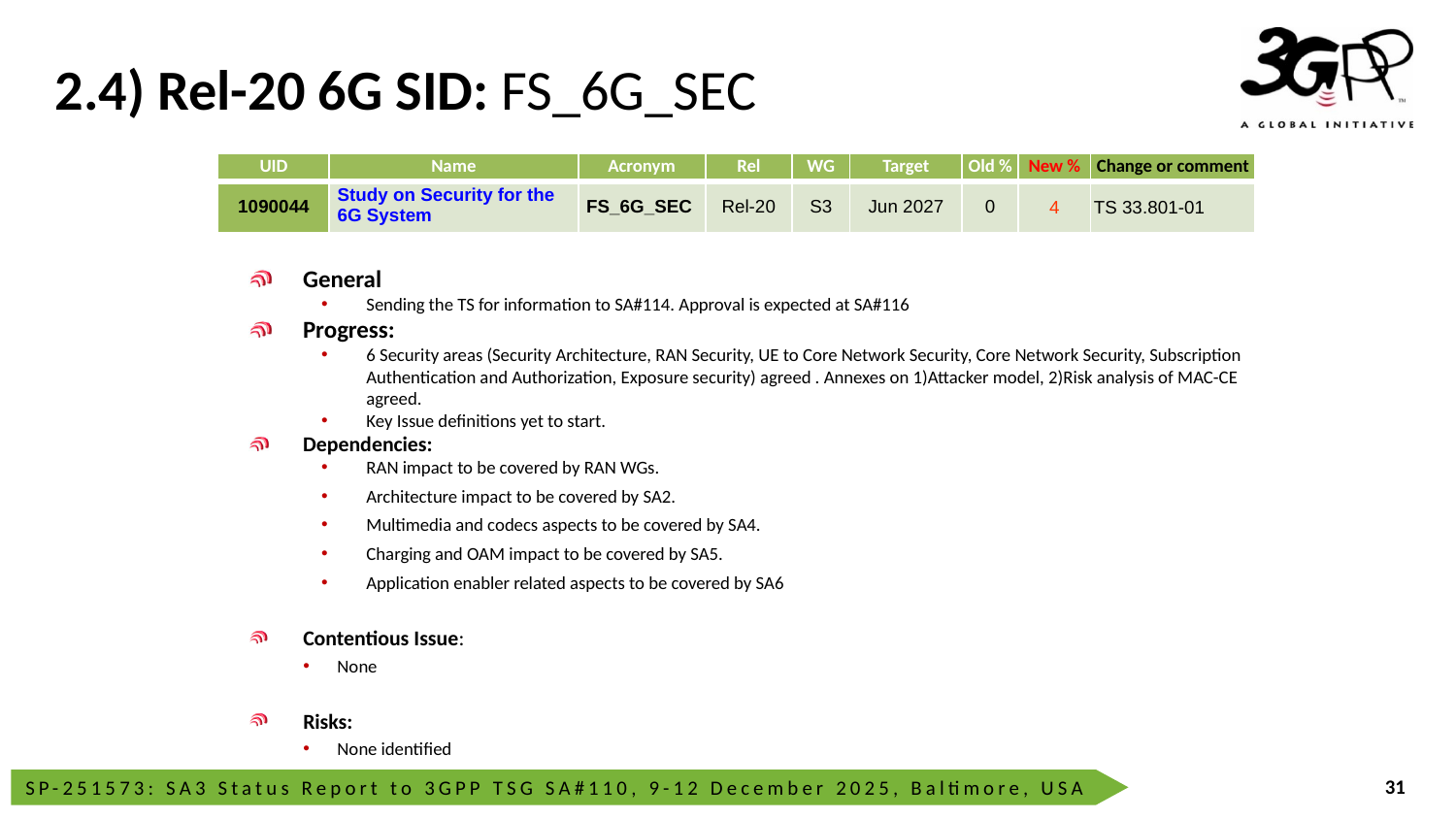

2.4) Rel-20 6G SID: FS_6G_SEC
| UID | Name | Acronym | Rel | WG | Target | Old % | New % | Change or comment |
| --- | --- | --- | --- | --- | --- | --- | --- | --- |
| 1090044 | Study on Security for the 6G System | FS\_6G\_SEC | Rel-20 | S3 | Jun 2027 | 0 | 4 | TS 33.801-01 |
General
Sending the TS for information to SA#114. Approval is expected at SA#116
Progress:
6 Security areas (Security Architecture, RAN Security, UE to Core Network Security, Core Network Security, Subscription Authentication and Authorization, Exposure security) agreed . Annexes on 1)Attacker model, 2)Risk analysis of MAC-CE agreed.
Key Issue definitions yet to start.
Dependencies:
RAN impact to be covered by RAN WGs.
Architecture impact to be covered by SA2.
Multimedia and codecs aspects to be covered by SA4.
Charging and OAM impact to be covered by SA5.
Application enabler related aspects to be covered by SA6

Contentious Issue:
None

Risks:
None identified